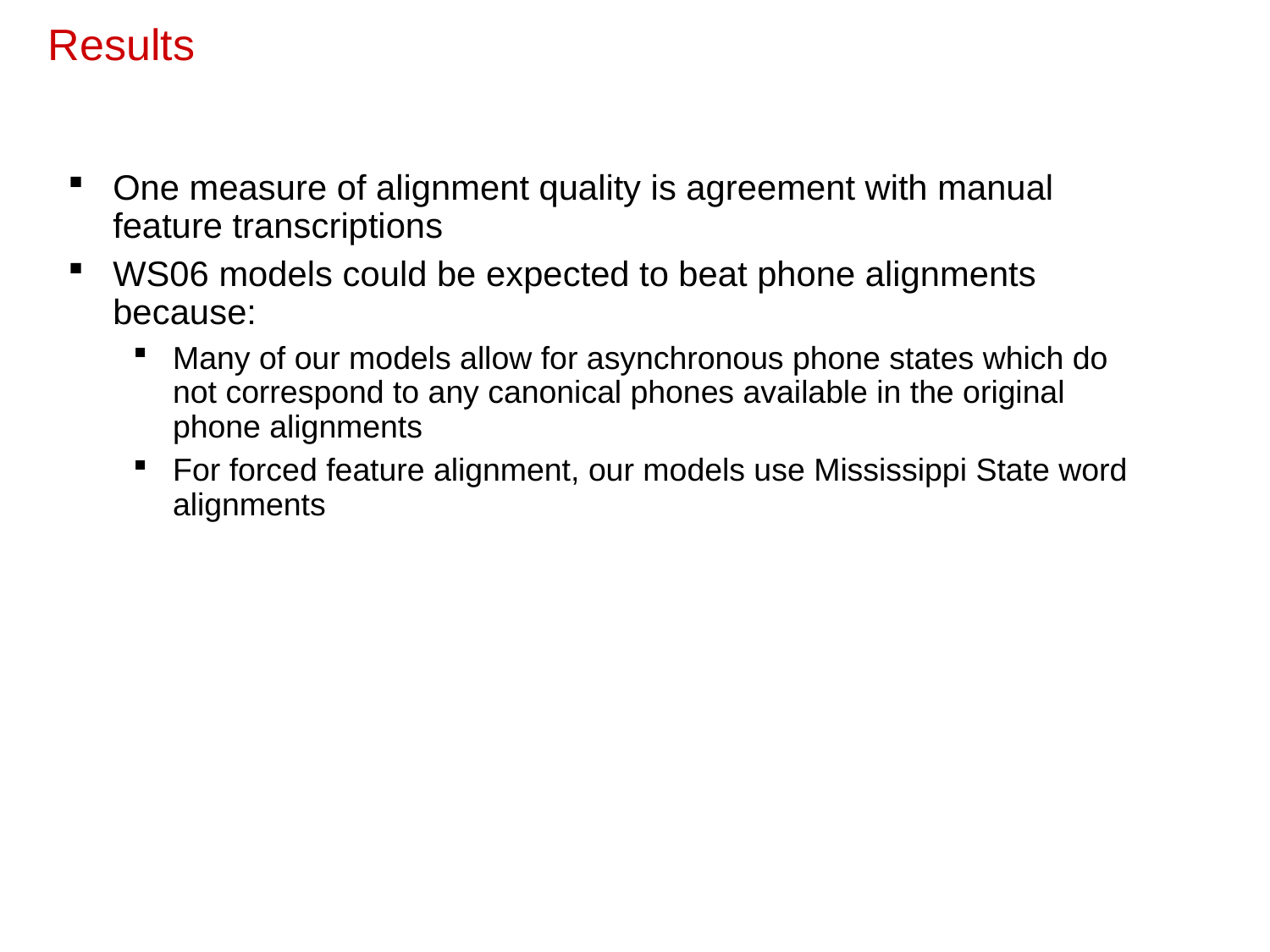

# Results
One measure of alignment quality is agreement with manual feature transcriptions
WS06 models could be expected to beat phone alignments because:
Many of our models allow for asynchronous phone states which do not correspond to any canonical phones available in the original phone alignments
For forced feature alignment, our models use Mississippi State word alignments